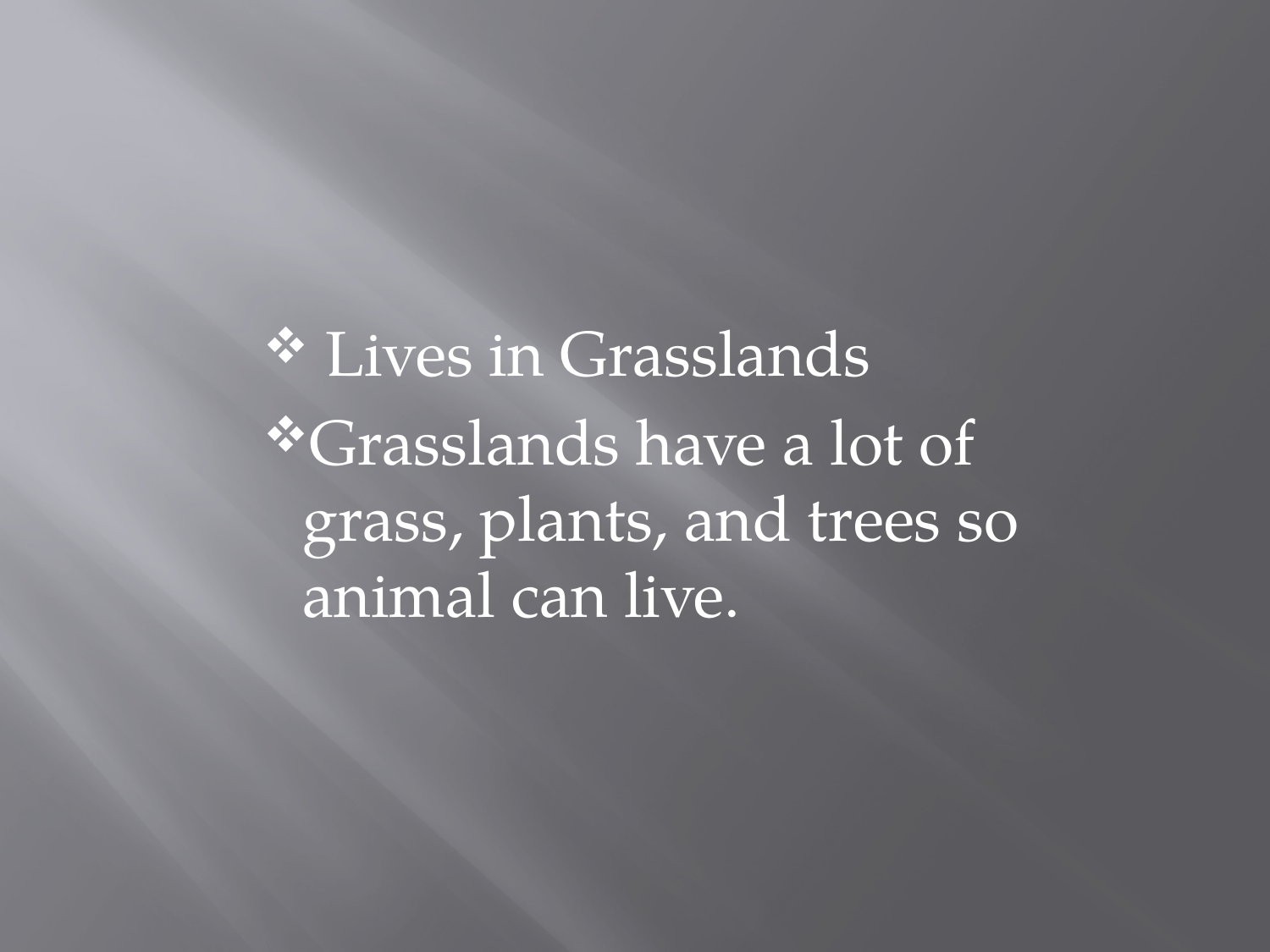

# All about MY animal
 Lives in Grasslands
Grasslands have a lot of grass, plants, and trees so animal can live.